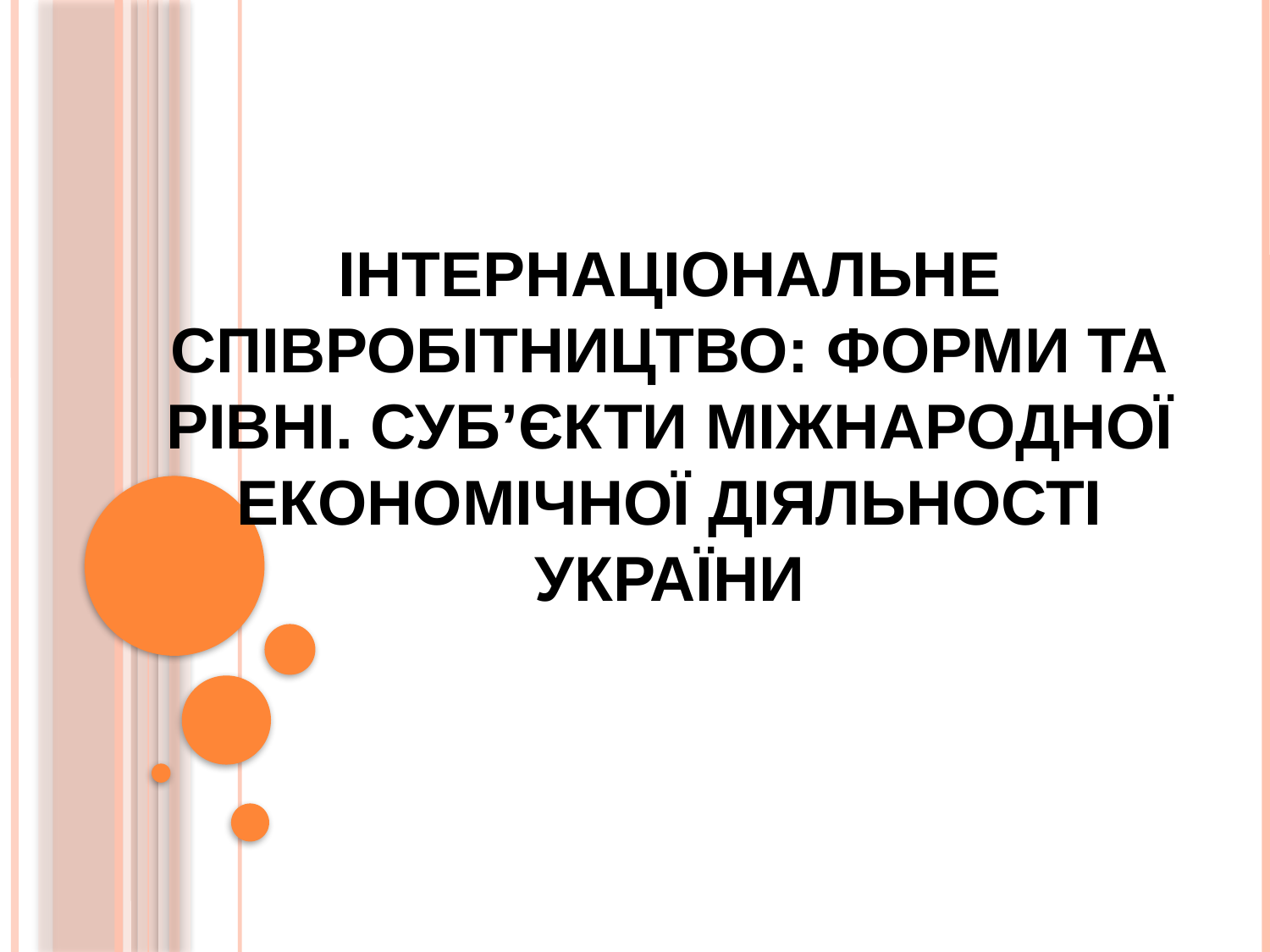

# Інтернаціональне співробітництво: форми та рівні. Суб’єкти міжнародної економічної діяльності України